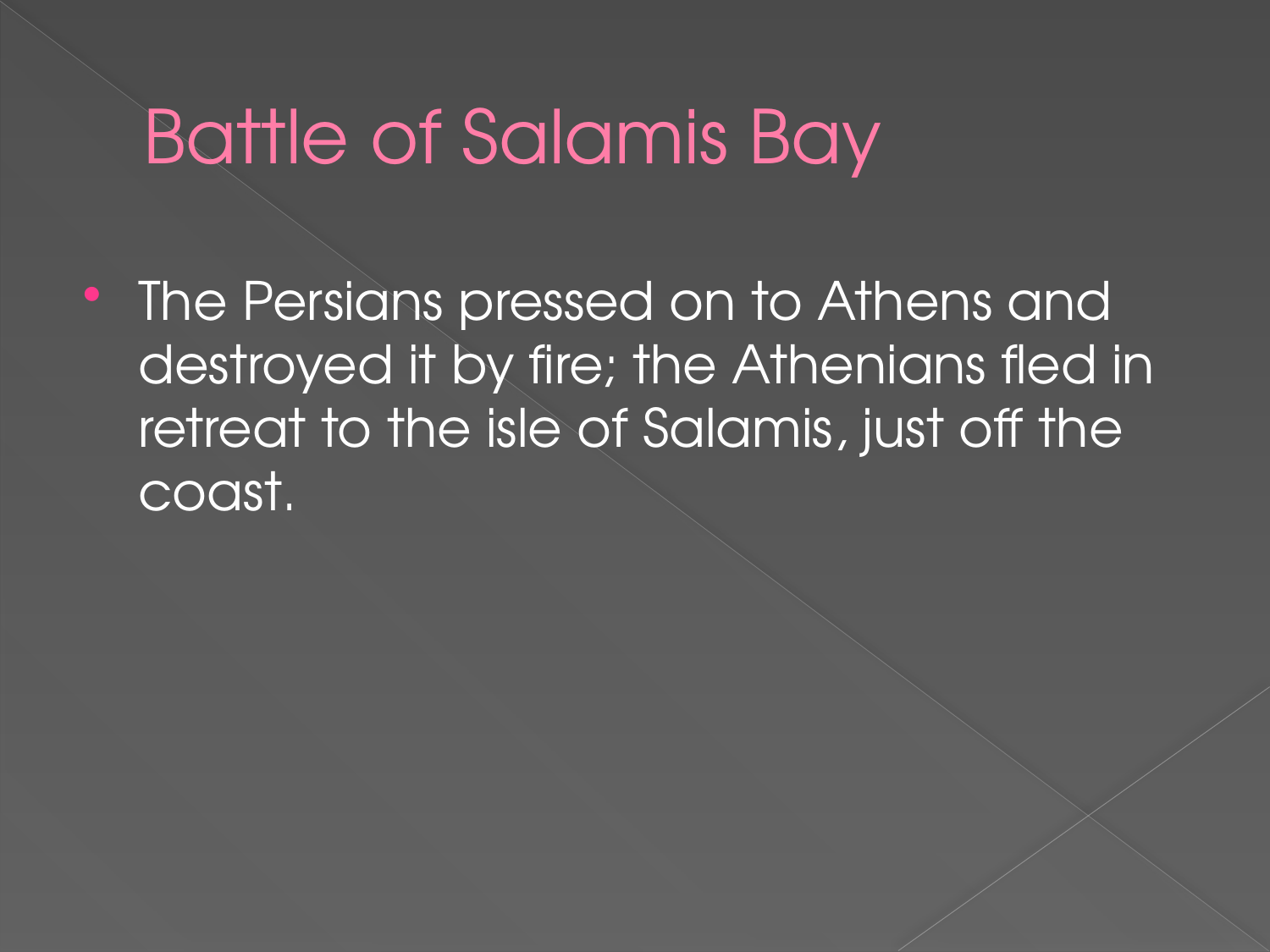

# Battle of Salamis Bay
The Persians pressed on to Athens and destroyed it by fire; the Athenians fled in retreat to the isle of Salamis, just off the coast.